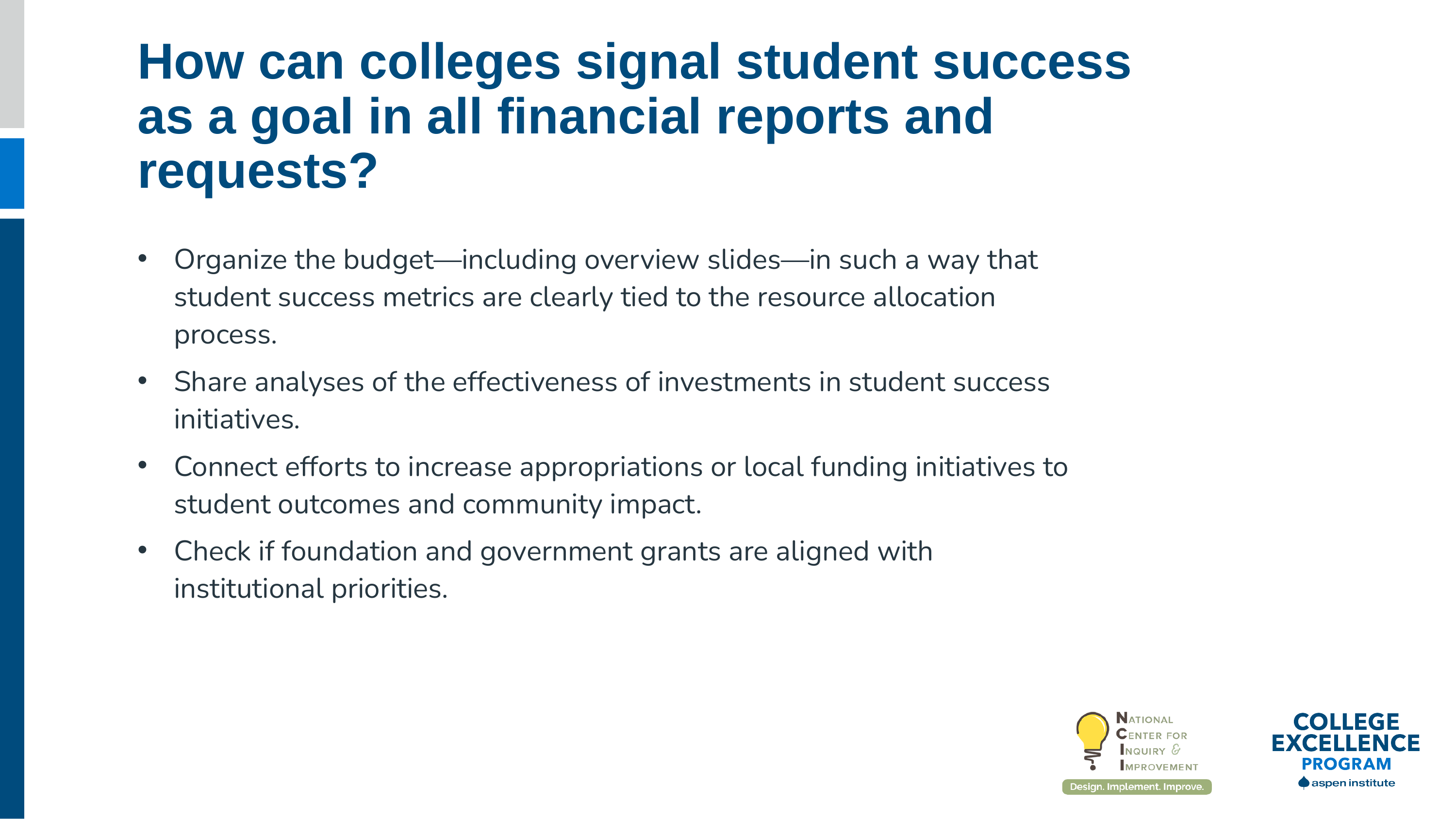

How can colleges signal student success as a goal in all financial reports and requests?
Organize the budget—including overview slides—in such a way that student success metrics are clearly tied to the resource allocation process.
Share analyses of the effectiveness of investments in student success initiatives.
Connect efforts to increase appropriations or local funding initiatives to student outcomes and community impact.
Check if foundation and government grants are aligned with institutional priorities.